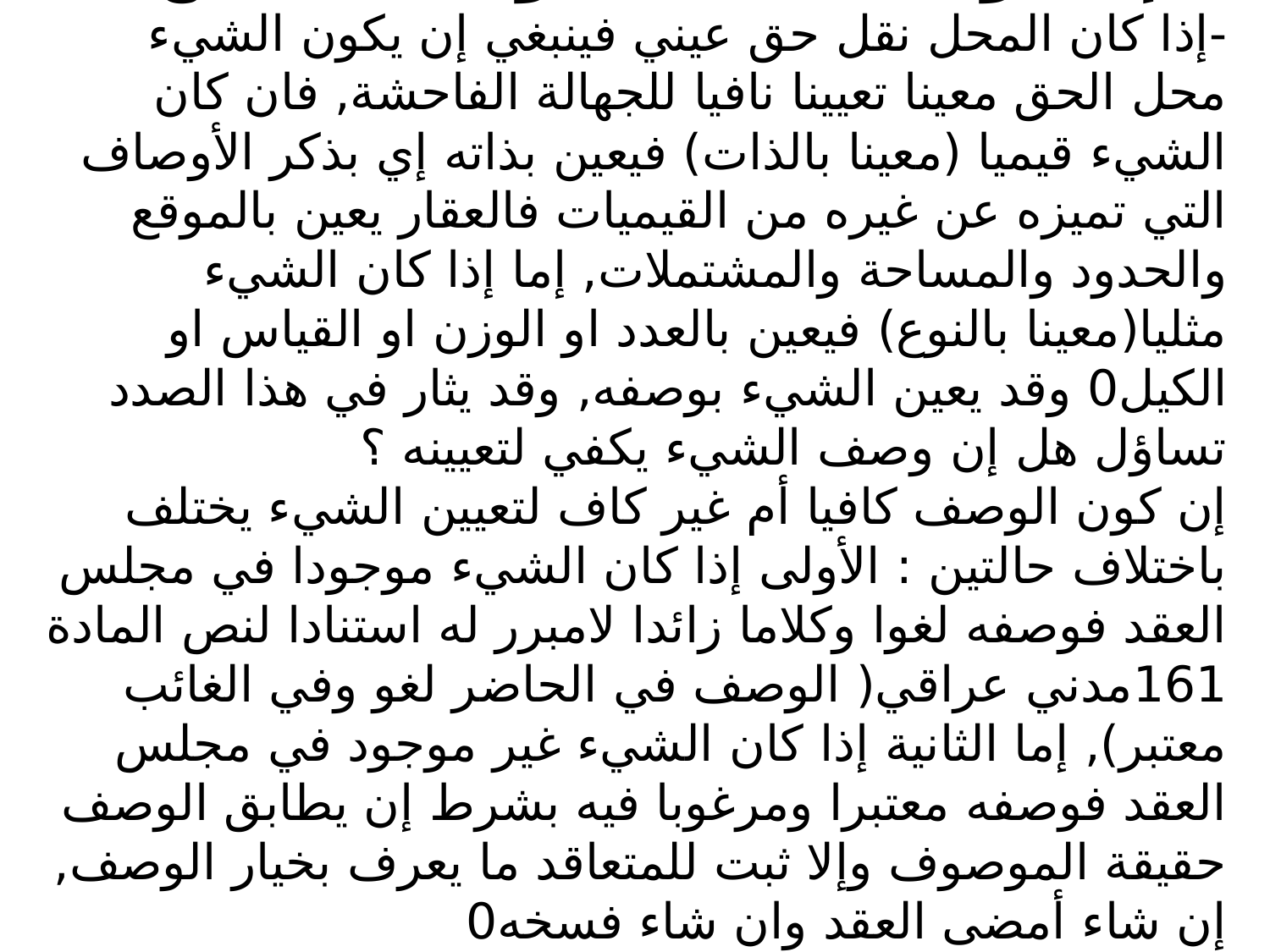

# 2/ إن يكون المحل معينا او قابلا للتعيين -إذا كان المحل نقل حق عيني فينبغي إن يكون الشيء محل الحق معينا تعيينا نافيا للجهالة الفاحشة, فان كان الشيء قيميا (معينا بالذات) فيعين بذاته إي بذكر الأوصاف التي تميزه عن غيره من القيميات فالعقار يعين بالموقع والحدود والمساحة والمشتملات, إما إذا كان الشيء مثليا(معينا بالنوع) فيعين بالعدد او الوزن او القياس او الكيل0 وقد يعين الشيء بوصفه, وقد يثار في هذا الصدد تساؤل هل إن وصف الشيء يكفي لتعيينه ؟ إن كون الوصف كافيا أم غير كاف لتعيين الشيء يختلف باختلاف حالتين : الأولى إذا كان الشيء موجودا في مجلس العقد فوصفه لغوا وكلاما زائدا لامبرر له استنادا لنص المادة 161مدني عراقي( الوصف في الحاضر لغو وفي الغائب معتبر), إما الثانية إذا كان الشيء غير موجود في مجلس العقد فوصفه معتبرا ومرغوبا فيه بشرط إن يطابق الوصف حقيقة الموصوف وإلا ثبت للمتعاقد ما يعرف بخيار الوصف, إن شاء أمضى العقد وان شاء فسخه0